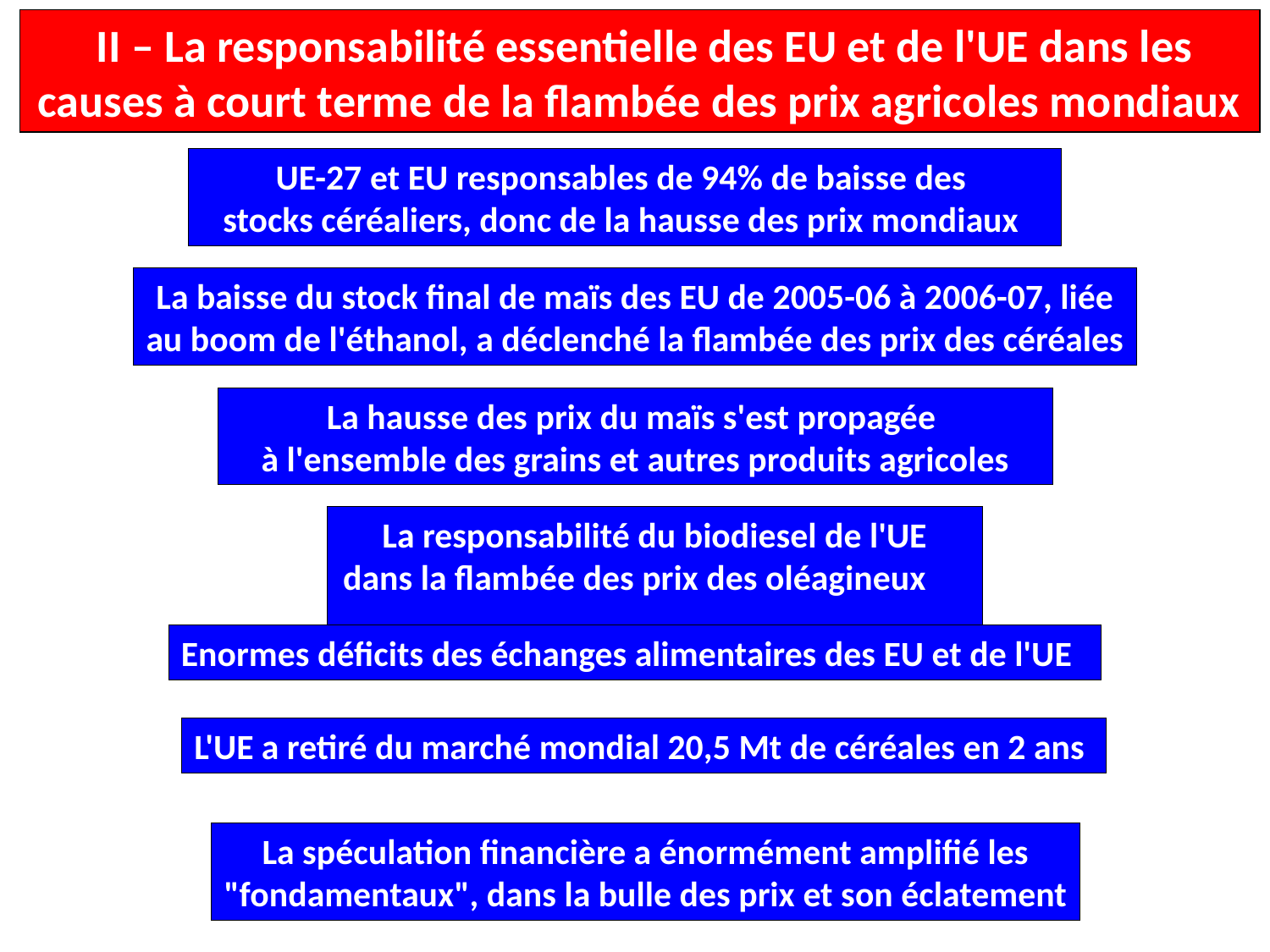

II – La responsabilité essentielle des EU et de l'UE dans les causes à court terme de la flambée des prix agricoles mondiaux
UE-27 et EU responsables de 94% de baisse des
stocks céréaliers, donc de la hausse des prix mondiaux
La baisse du stock final de maïs des EU de 2005-06 à 2006-07, liée
au boom de l'éthanol, a déclenché la flambée des prix des céréales
La hausse des prix du maïs s'est propagée
à l'ensemble des grains et autres produits agricoles
La responsabilité du biodiesel de l'UE
dans la flambée des prix des oléagineux
Enormes déficits des échanges alimentaires des EU et de l'UE
L'UE a retiré du marché mondial 20,5 Mt de céréales en 2 ans
La spéculation financière a énormément amplifié les
"fondamentaux", dans la bulle des prix et son éclatement